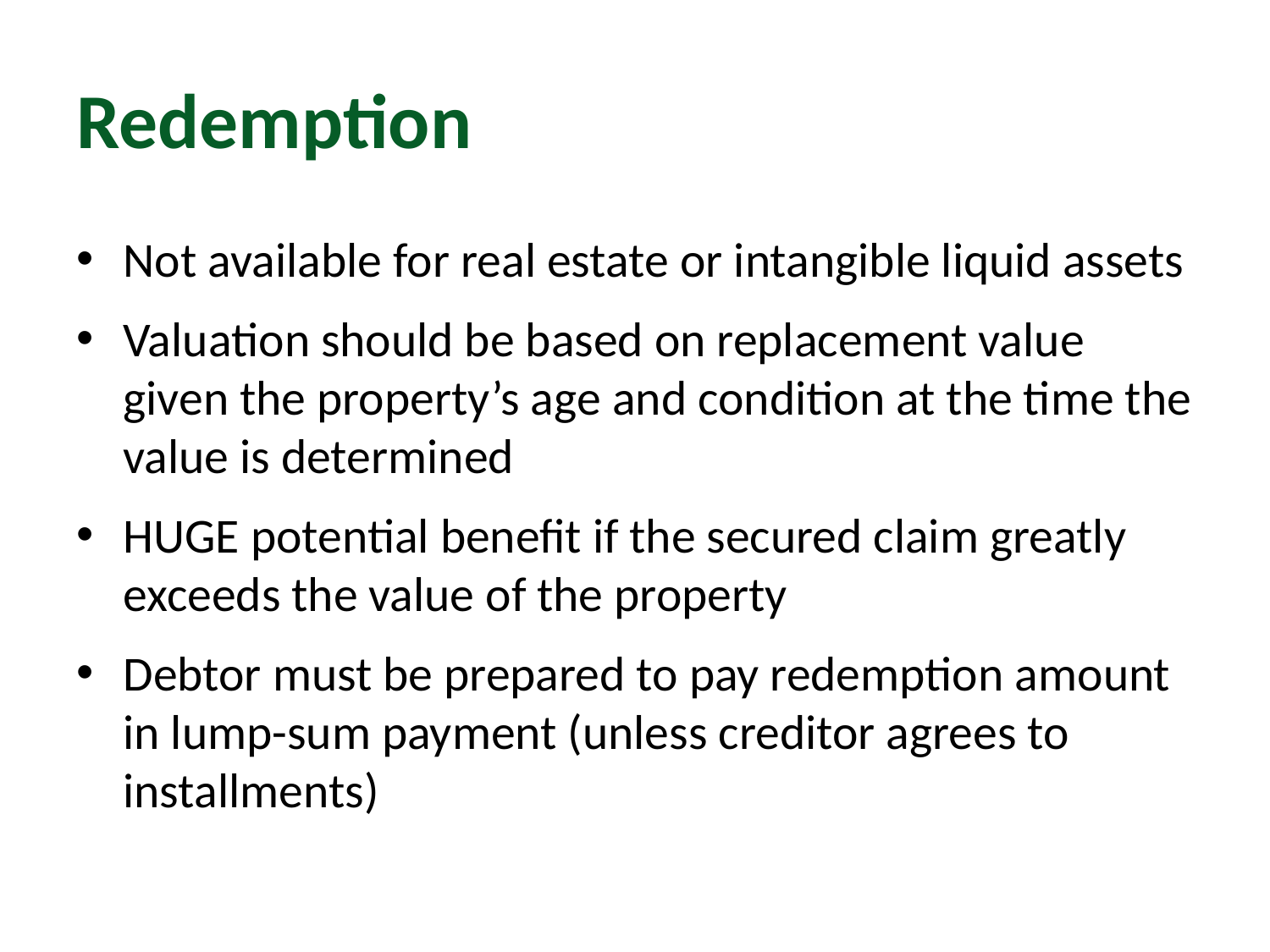

# Redemption
Not available for real estate or intangible liquid assets
Valuation should be based on replacement value given the property’s age and condition at the time the value is determined
HUGE potential benefit if the secured claim greatly exceeds the value of the property
Debtor must be prepared to pay redemption amount in lump-sum payment (unless creditor agrees to installments)